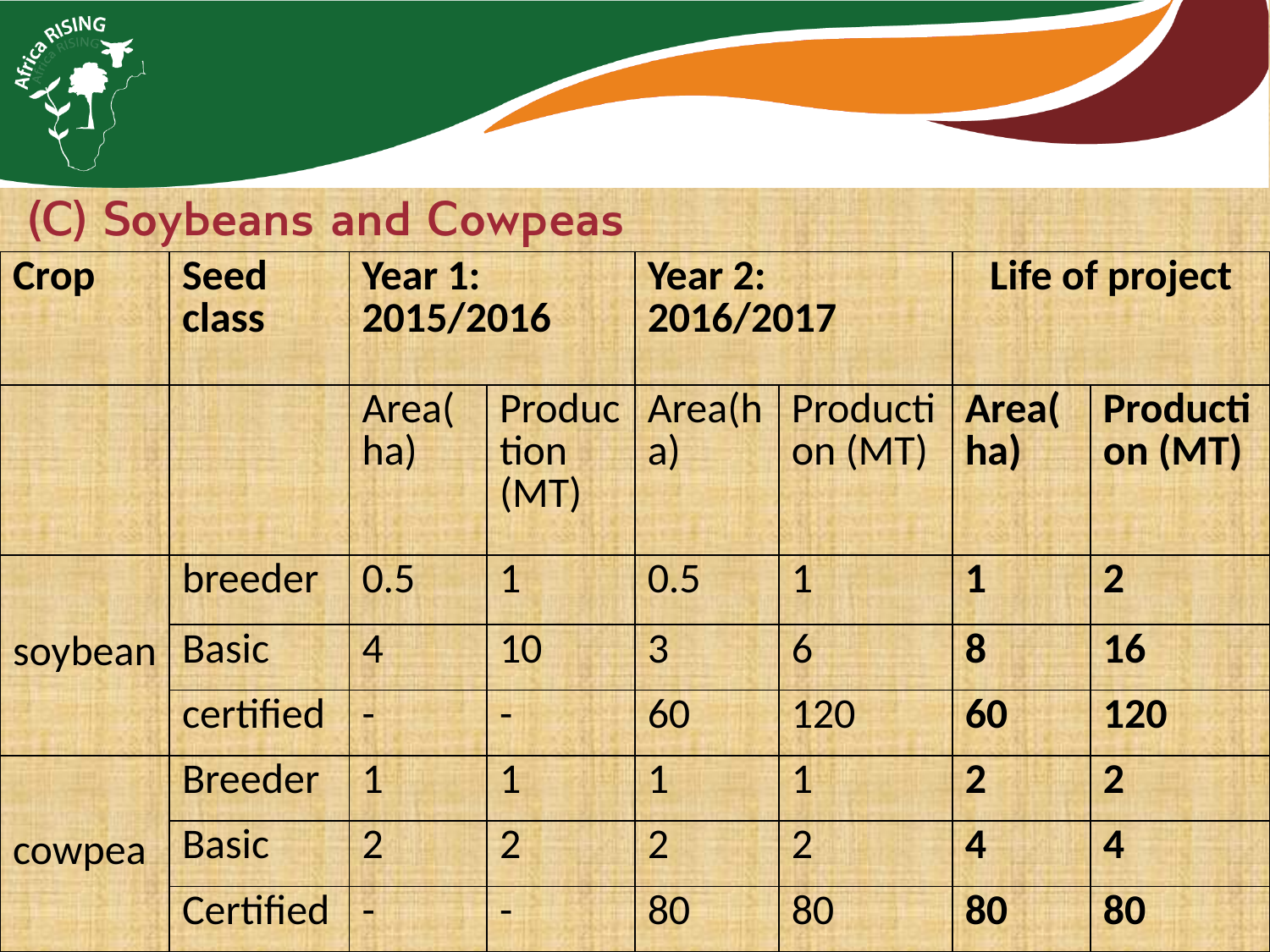

(C) Soybeans and Cowpeas
| Crop | Seed class | Year 1: 2015/2016 |  | Year 2: 2016/2017 |  | Life of project |  |
| --- | --- | --- | --- | --- | --- | --- | --- |
|  |  | Area(ha) | Production (MT) | Area(ha) | Production (MT) | Area(ha) | Production (MT) |
| soybean | breeder | 0.5 | 1 | 0.5 | 1 | 1 | 2 |
|  | Basic | 4 | 10 | 3 | 6 | 8 | 16 |
|  | certified | - | - | 60 | 120 | 60 | 120 |
| cowpea | Breeder | 1 | 1 | 1 | 1 | 2 | 2 |
|  | Basic | 2 | 2 | 2 | 2 | 4 | 4 |
|  | Certified | - | - | 80 | 80 | 80 | 80 |